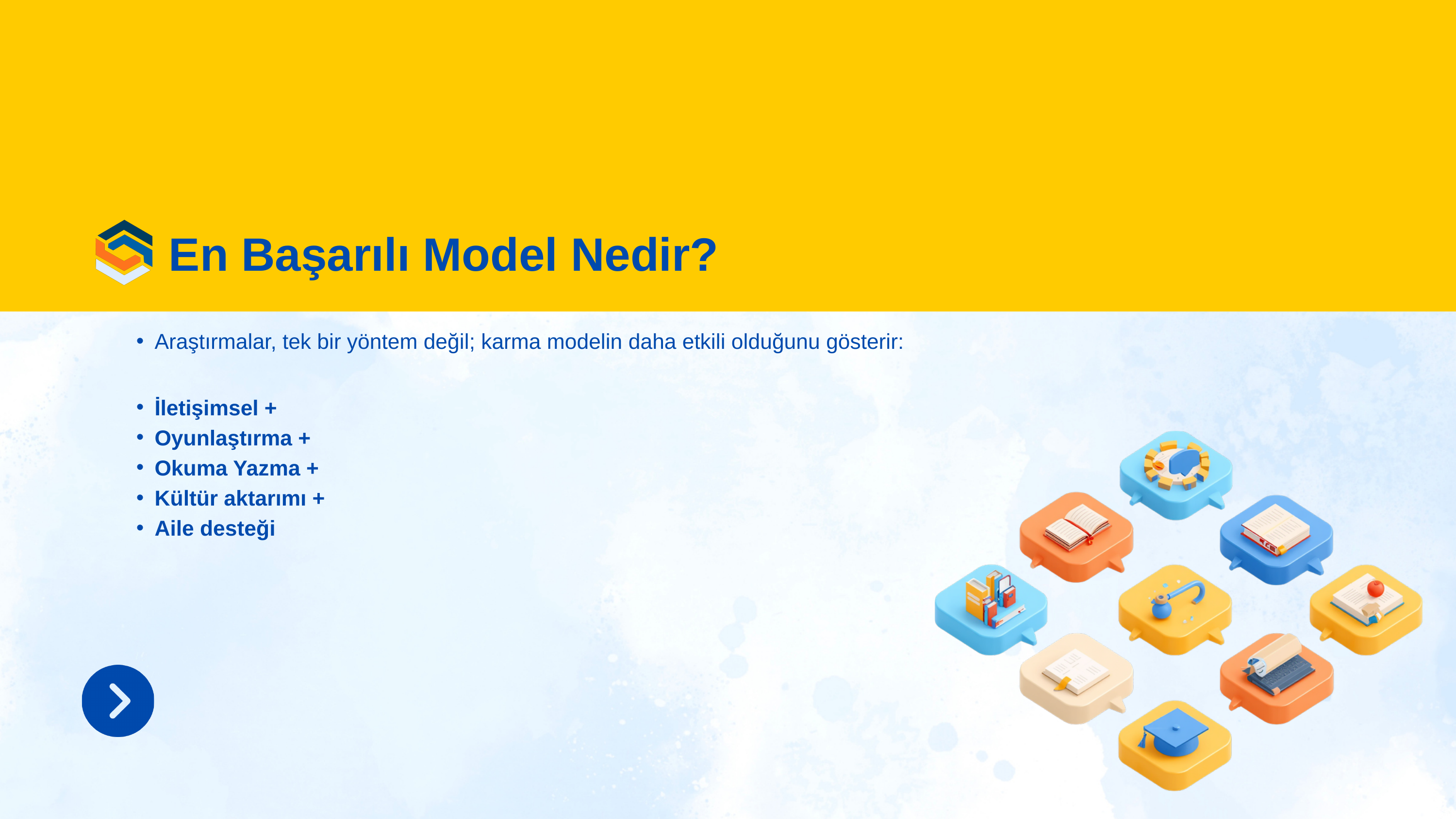

En Başarılı Model Nedir?

Araştırmalar, tek bir yöntem değil; karma modelin daha etkili olduğunu gösterir:

İletişimsel +
Oyunlaştırma +
Okuma Yazma +
Kültür aktarımı +
Aile desteği